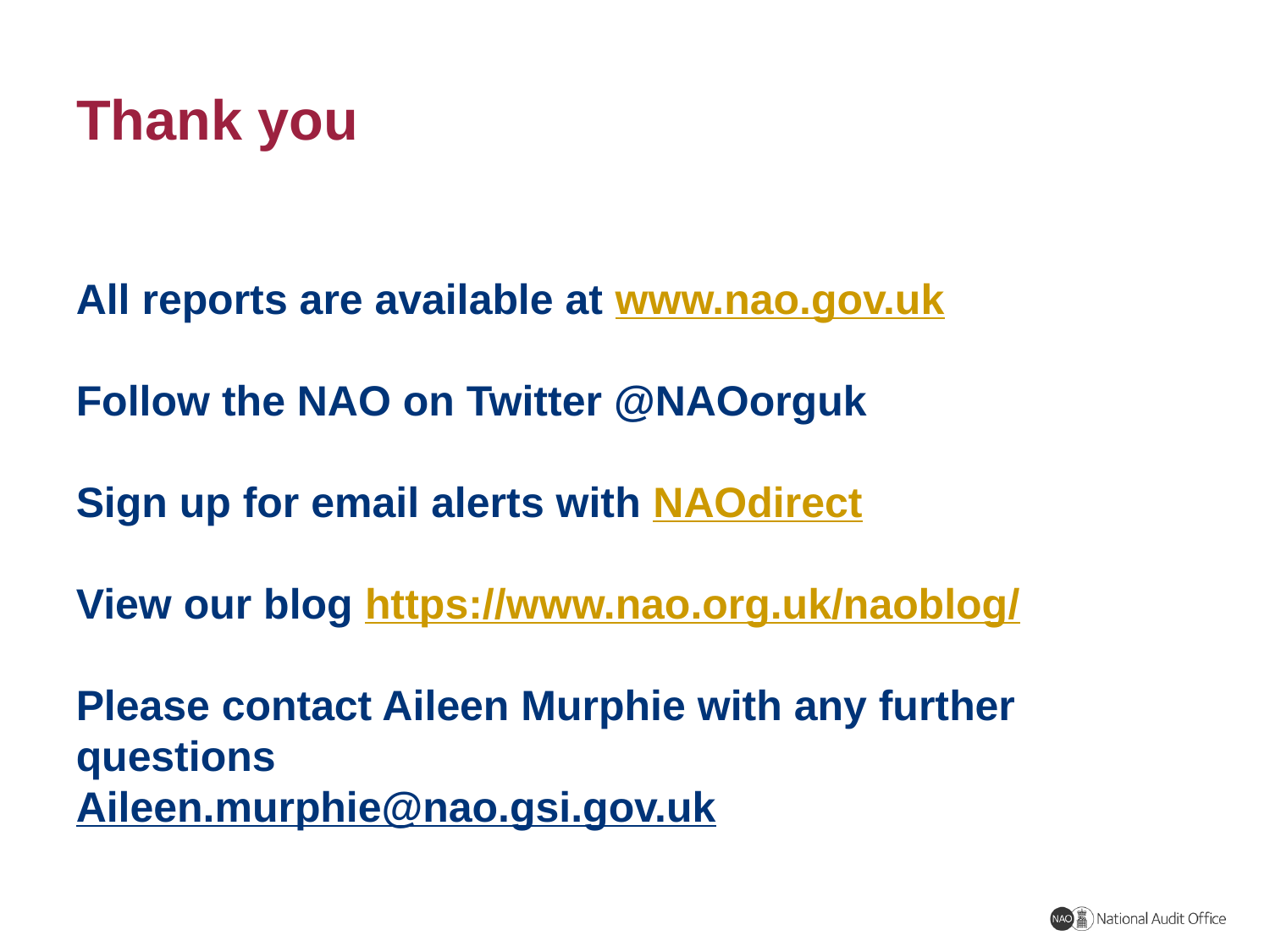

# Thank you
All reports are available at www.nao.gov.uk

Follow the NAO on Twitter @NAOorguk

Sign up for email alerts with NAOdirect

View our blog https://www.nao.org.uk/naoblog/

Please contact Aileen Murphie with any further questions
Aileen.murphie@nao.gsi.gov.uk